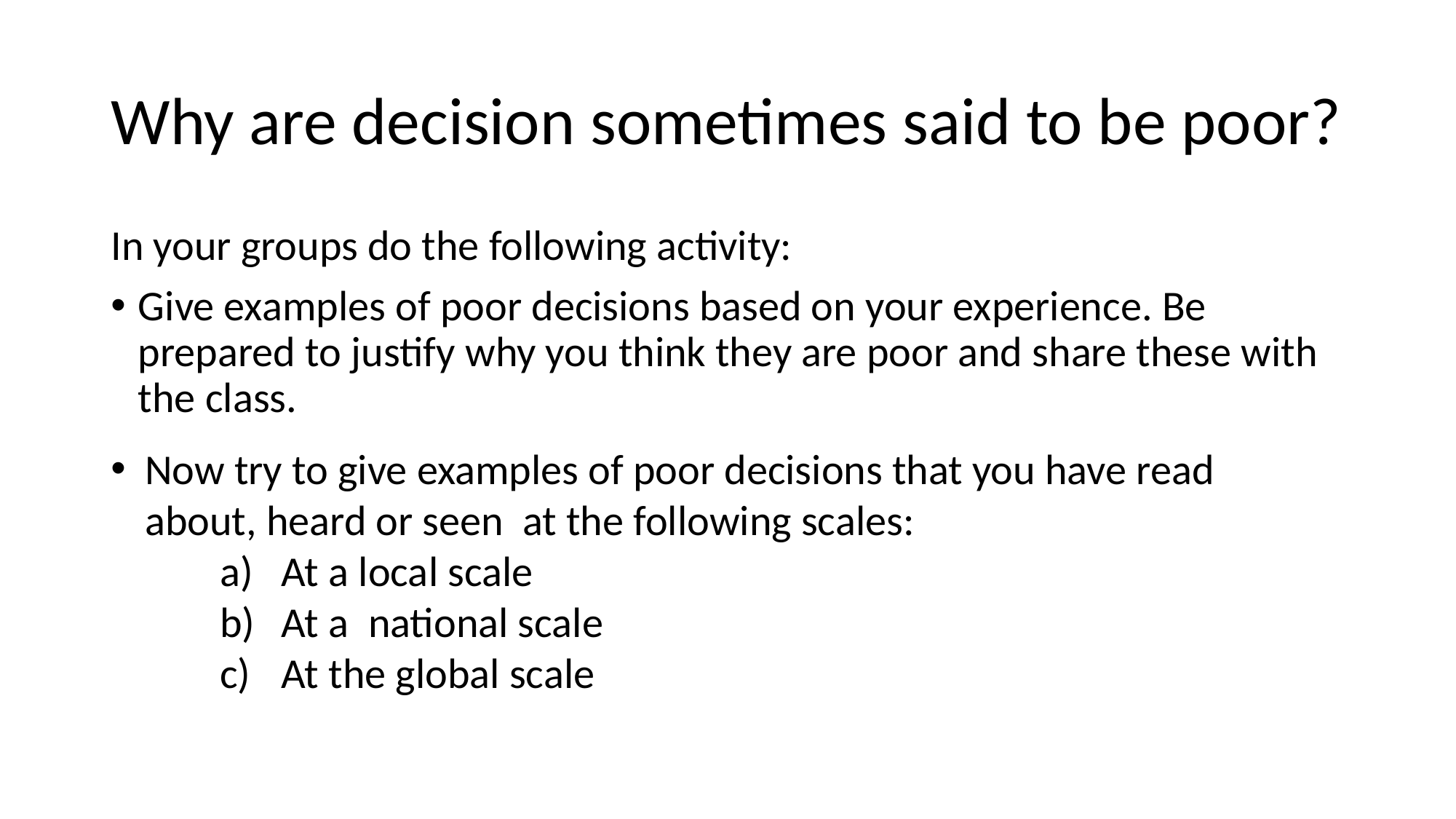

# Why are decision sometimes said to be poor?
In your groups do the following activity:
Give examples of poor decisions based on your experience. Be prepared to justify why you think they are poor and share these with the class.
Now try to give examples of poor decisions that you have read about, heard or seen  at the following scales:
At a local scale
At a  national scale
At the global scale